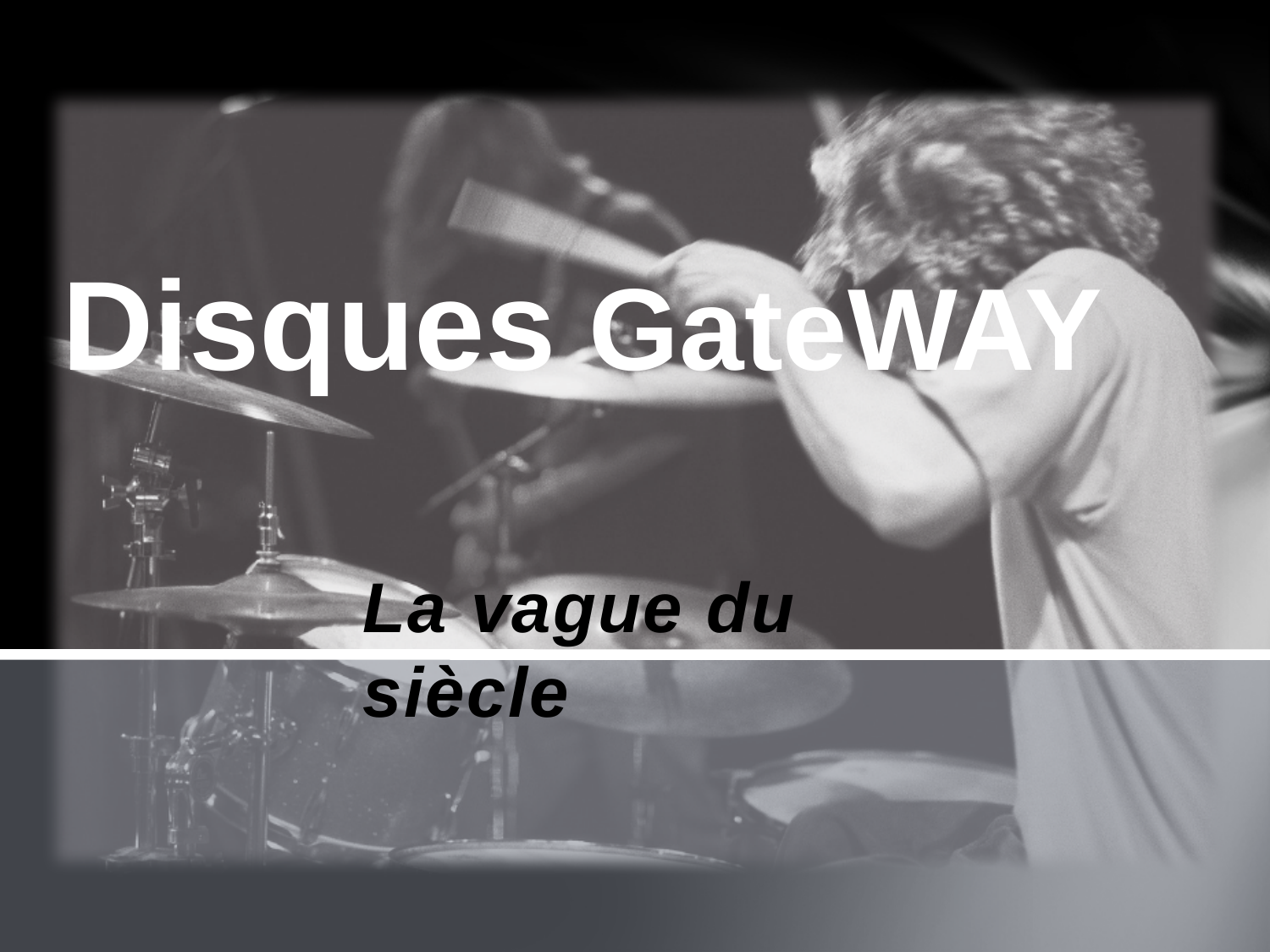

# Disques GateWAY
La vague du siècle